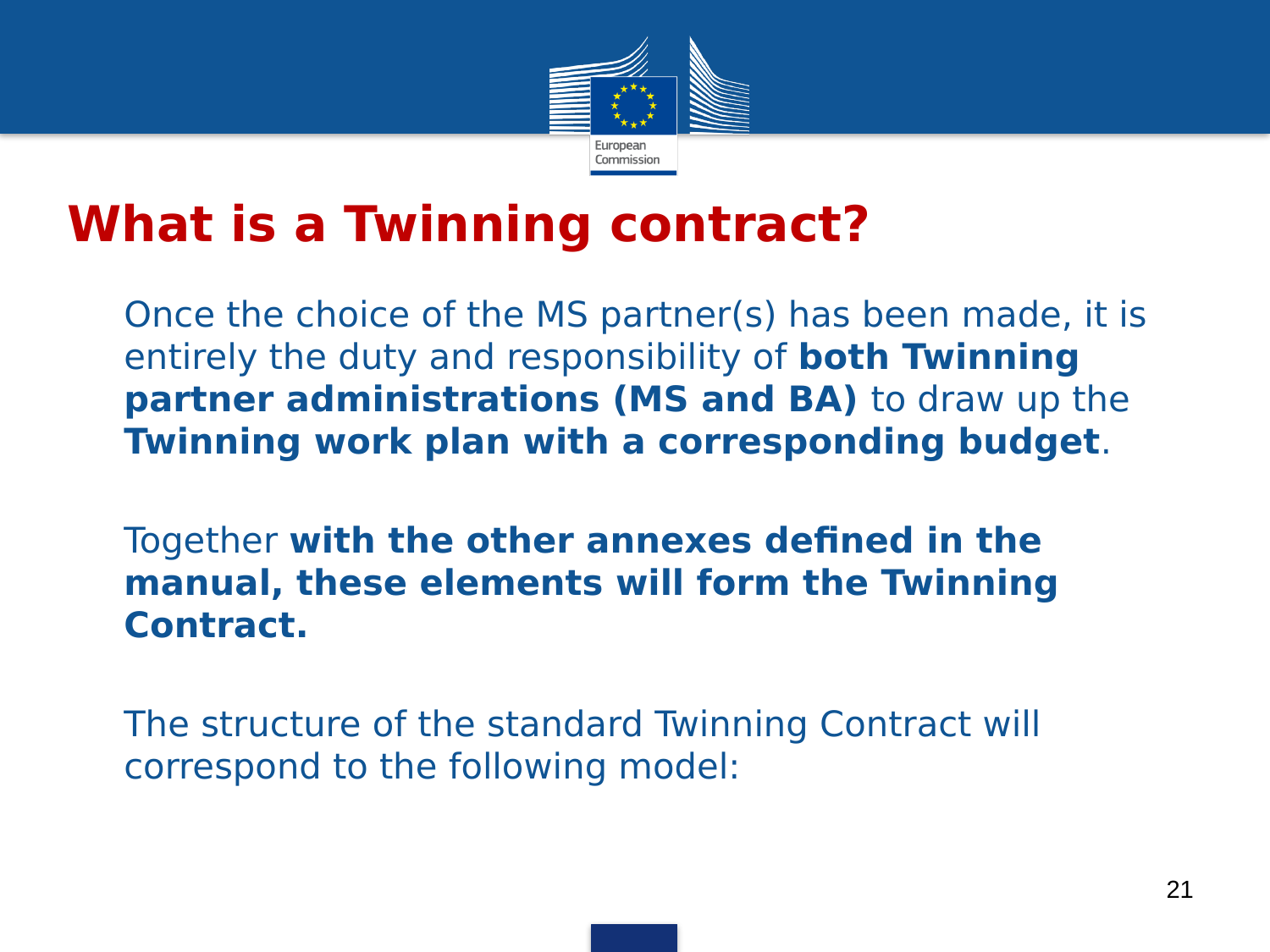

# What is a Twinning contract?
Once the choice of the MS partner(s) has been made, it is entirely the duty and responsibility of both Twinning partner administrations (MS and BA) to draw up the Twinning work plan with a corresponding budget.

Together with the other annexes defined in the manual, these elements will form the Twinning Contract.

The structure of the standard Twinning Contract will correspond to the following model:
21